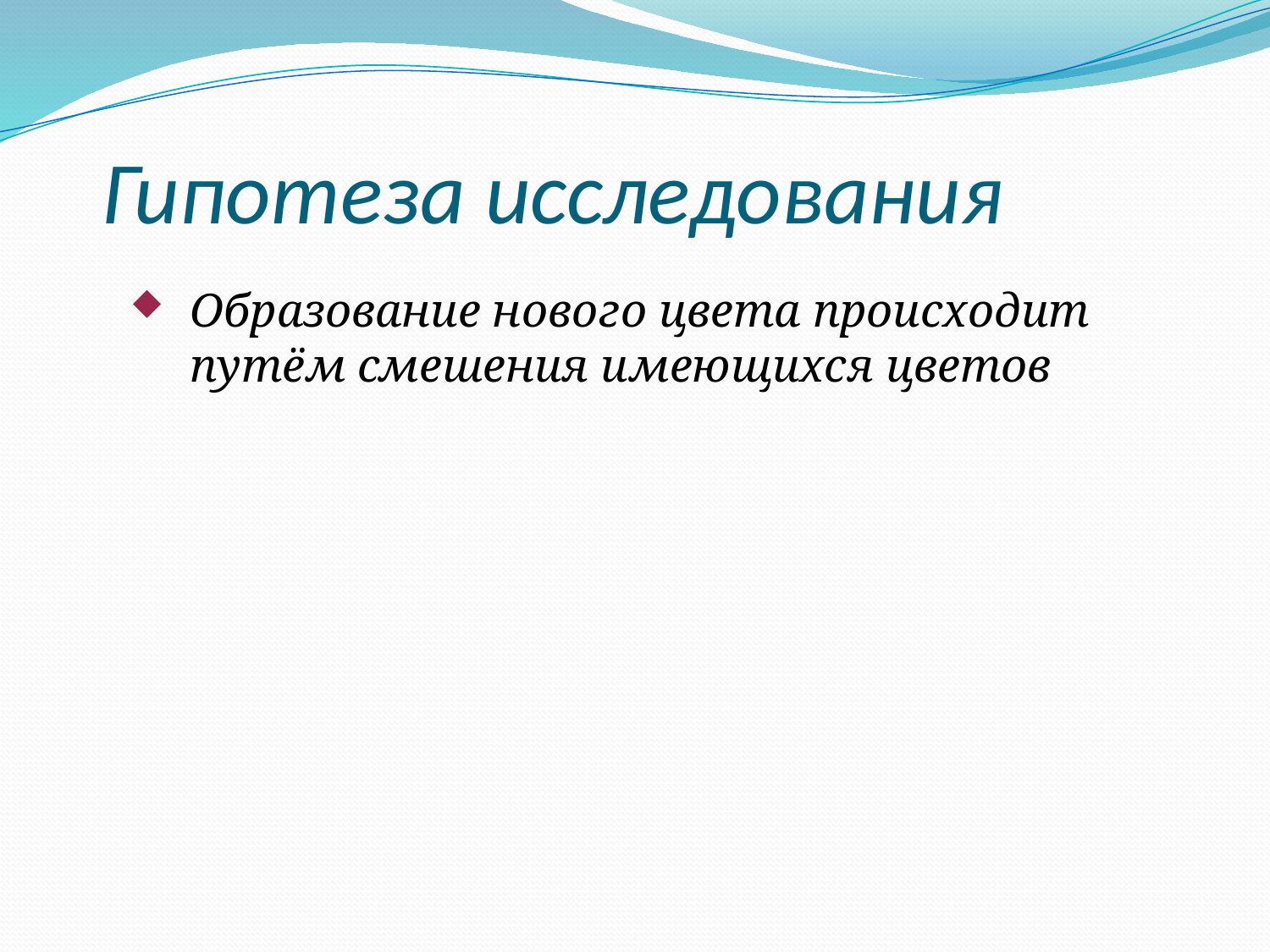

# Гипотеза исследования
Образование нового цвета происходит путём смешения имеющихся цветов